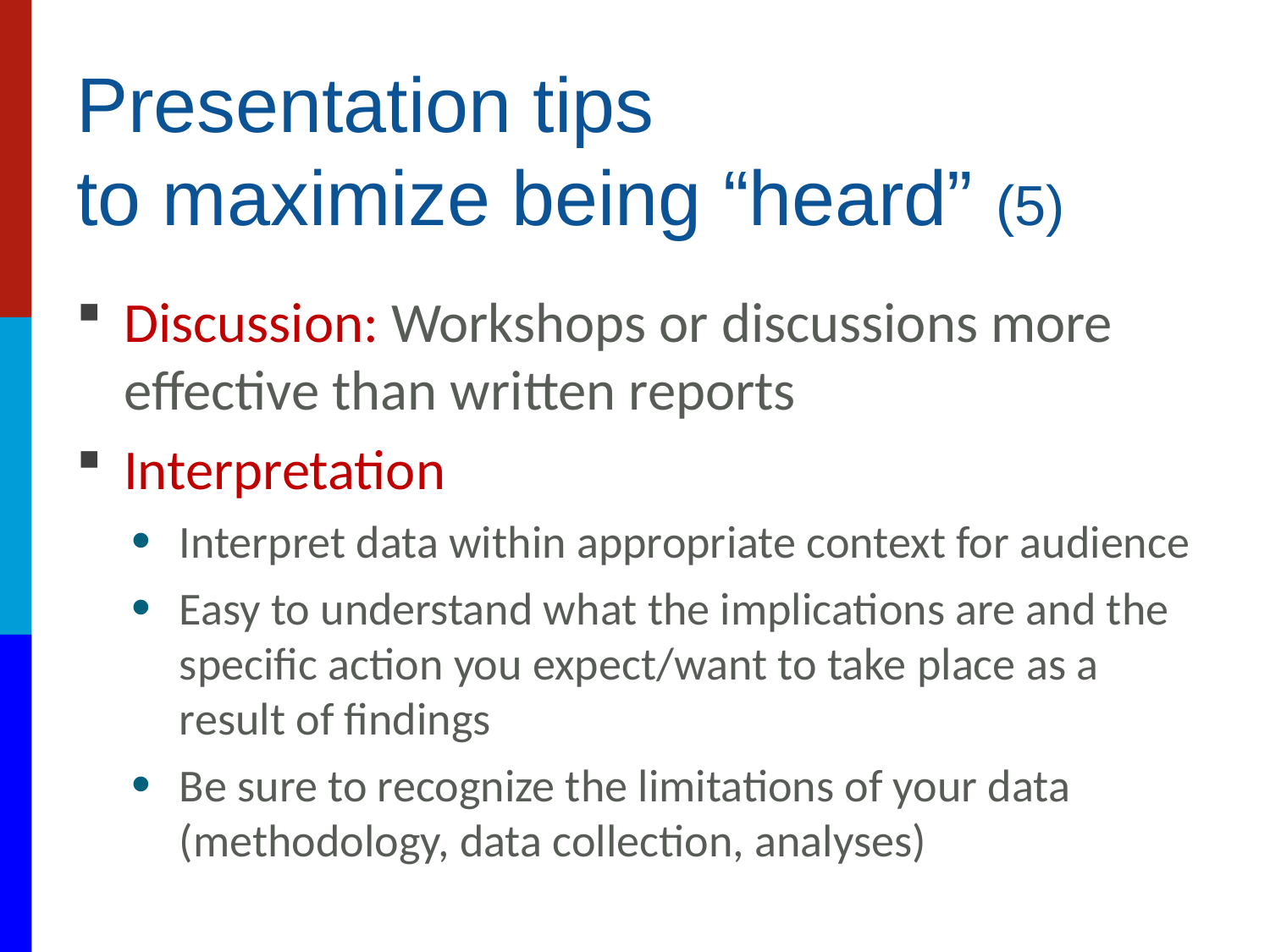

# Presentation tips to maximize being “heard” (5)
Discussion: Workshops or discussions more effective than written reports
Interpretation
Interpret data within appropriate context for audience
Easy to understand what the implications are and the specific action you expect/want to take place as a result of findings
Be sure to recognize the limitations of your data (methodology, data collection, analyses)